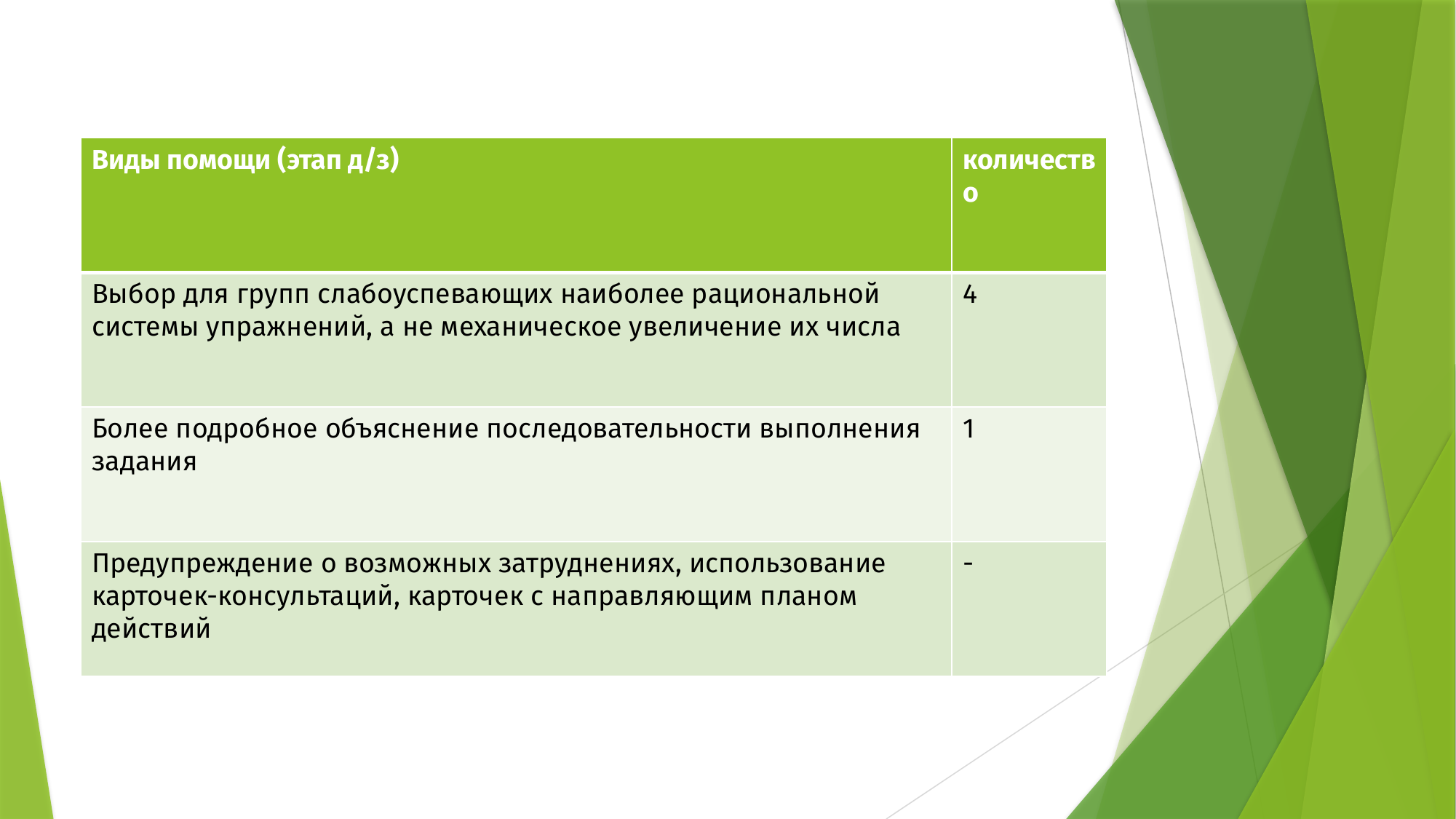

#
| Виды помощи (этап д/з) | количество |
| --- | --- |
| Выбор для групп слабоуспевающих наиболее рациональной системы упражнений, а не механическое увеличение их числа | 4 |
| Более подробное объяснение последовательности выполнения задания | 1 |
| Предупреждение о возможных затруднениях, использование карточек-консультаций, карточек с направляющим планом действий | - |